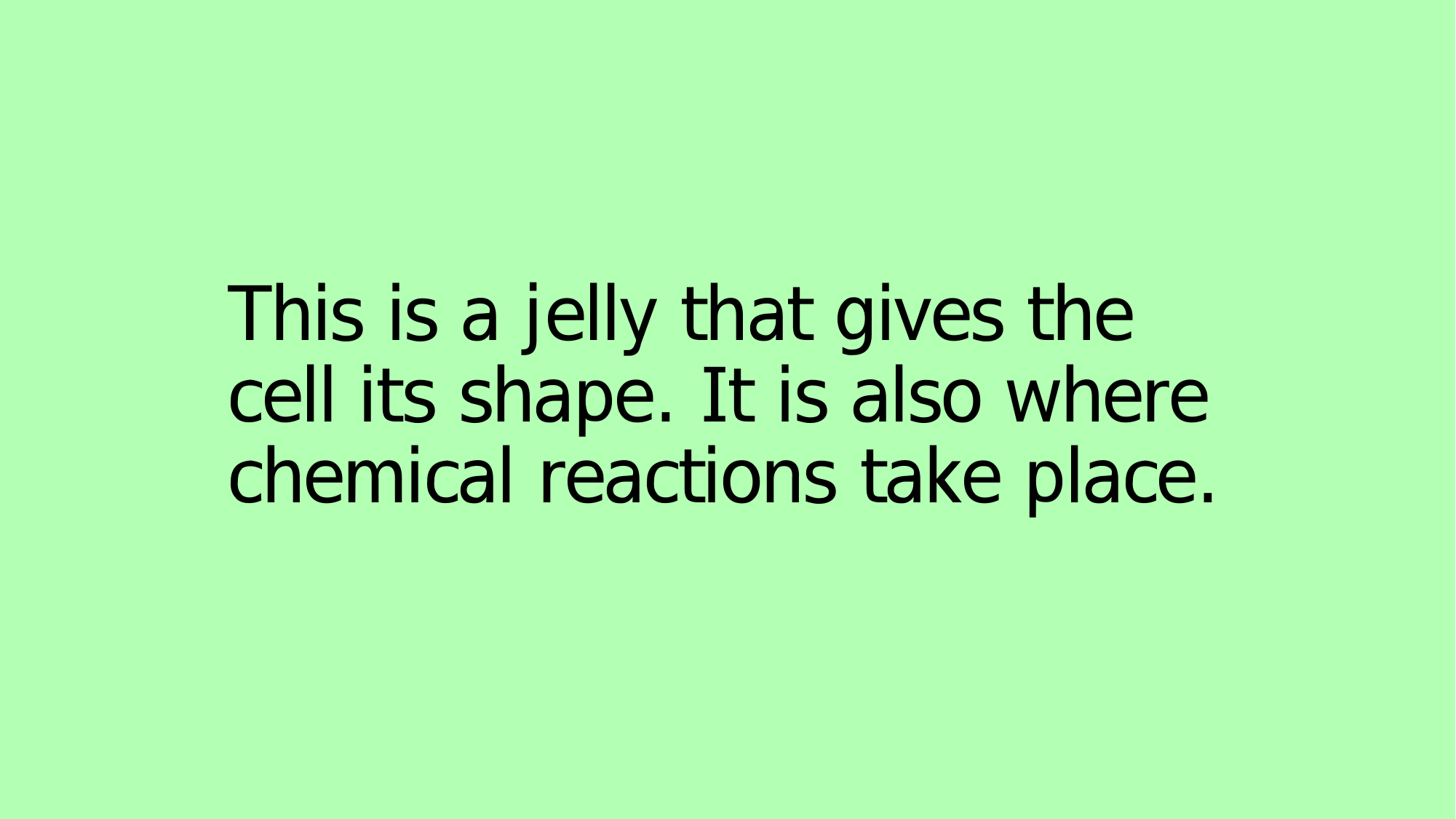

# This is a jelly that gives the cell its shape. It is also where chemical reactions take place.